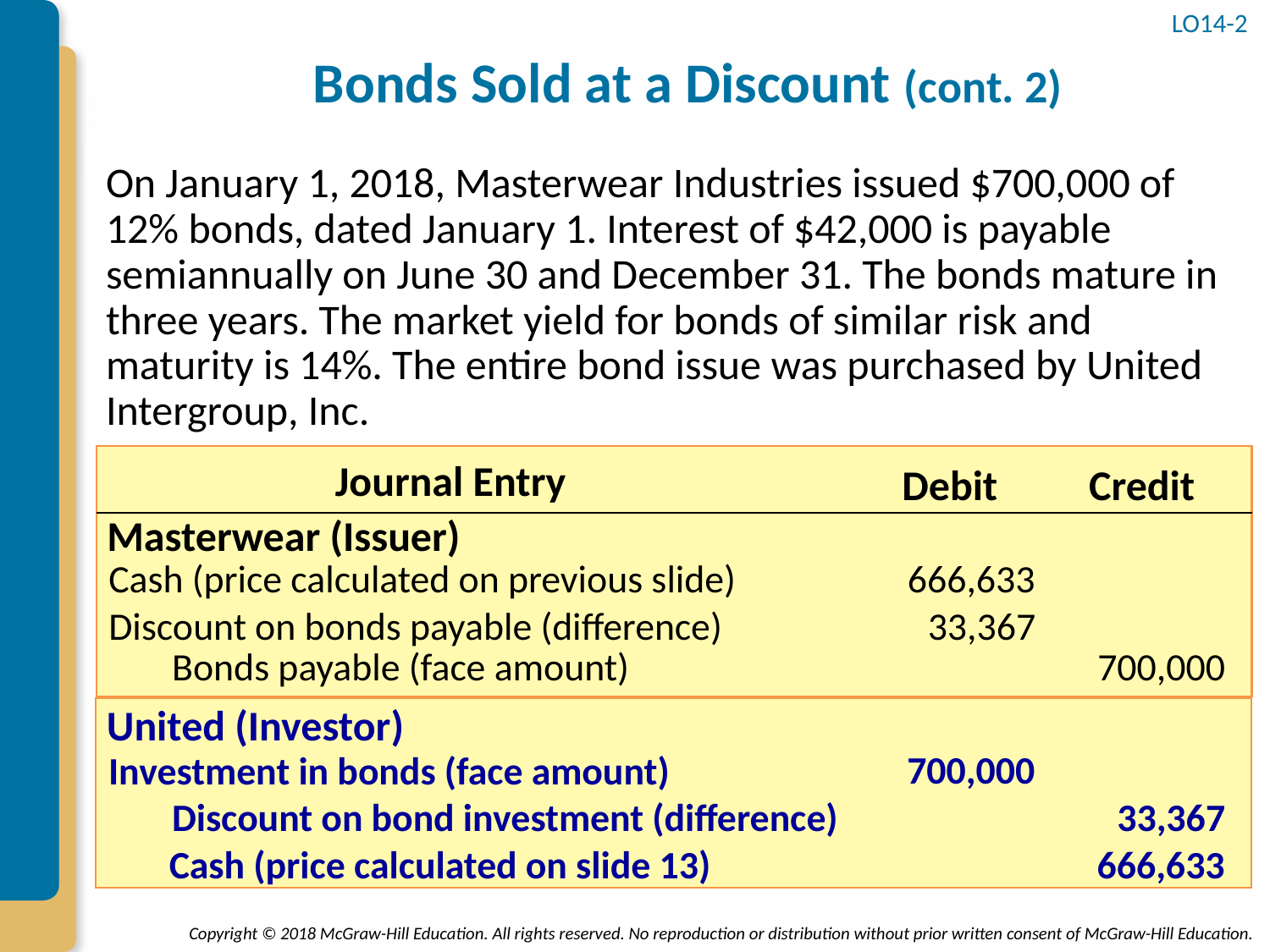

# Bonds Sold at a Discount (cont. 2)
LO14-2
On January 1, 2018, Masterwear Industries issued $700,000 of 12% bonds, dated January 1. Interest of $42,000 is payable semiannually on June 30 and December 31. The bonds mature in three years. The market yield for bonds of similar risk and maturity is 14%. The entire bond issue was purchased by United Intergroup, Inc.

Journal Entry
Credit
Debit
Masterwear (Issuer)
Cash (price calculated on previous slide)
666,633
Discount on bonds payable (difference)
33,367
Bonds payable (face amount)
700,000
United (Investor)

700,000
Investment in bonds (face amount)
Discount on bond investment (difference)
33,367
Cash (price calculated on slide 13)
666,633